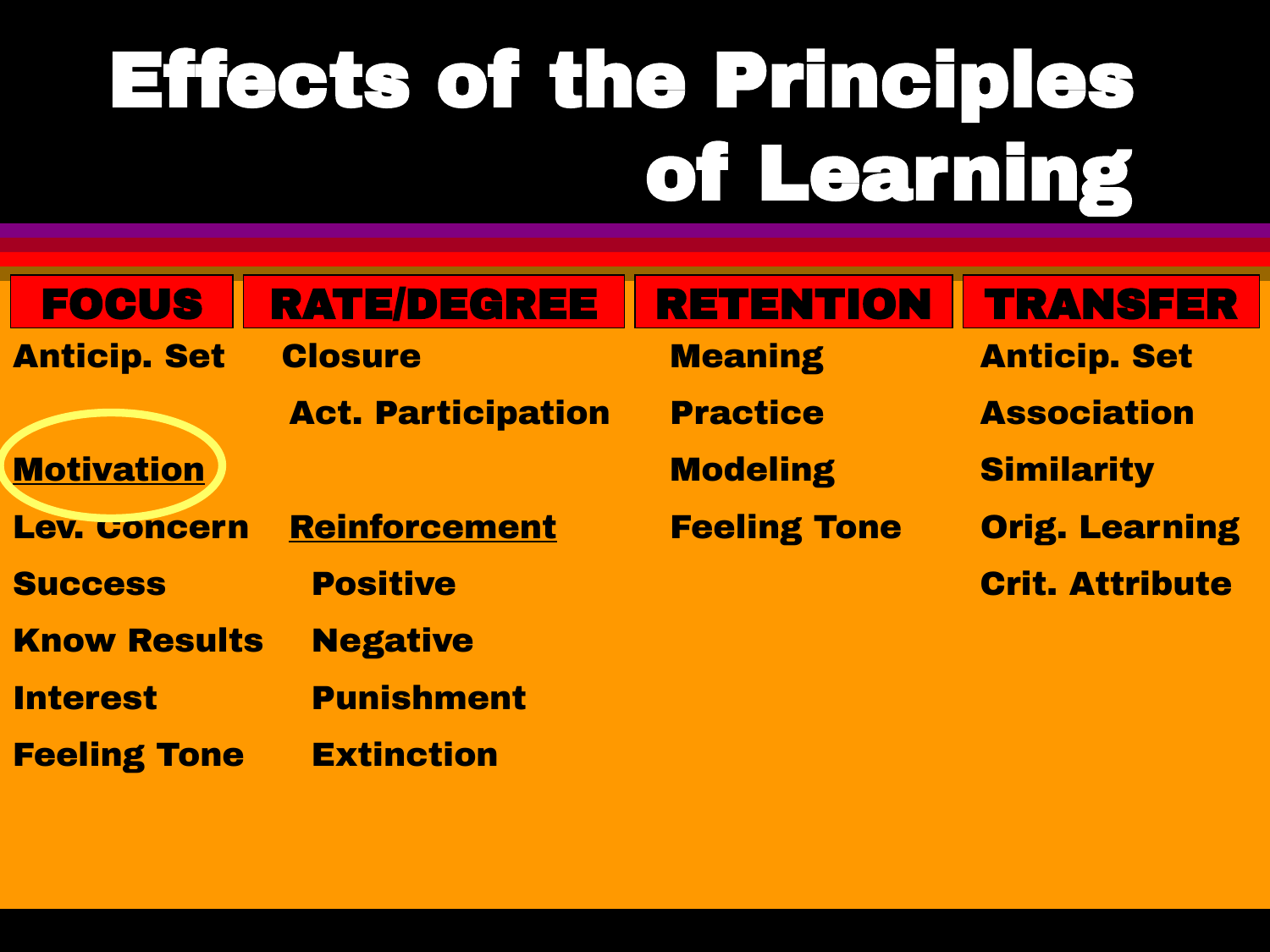

# Effects of the Principles            		of Learning
FOCUS
RATE/DEGREE
RETENTION
TRANSFER
Anticip. Set     Closure		  Meaning	       Anticip. Set
		  Act. Participation	  Practice	       Association
Motivation	  			  Modeling	       Similarity
Lev. Concern	  Reinforcement	  Feeling Tone       Orig. Learning
Success	    Positive		  		       Crit. Attribute
Know Results	    Negative
Interest	    Punishment
Feeling Tone	    Extinction